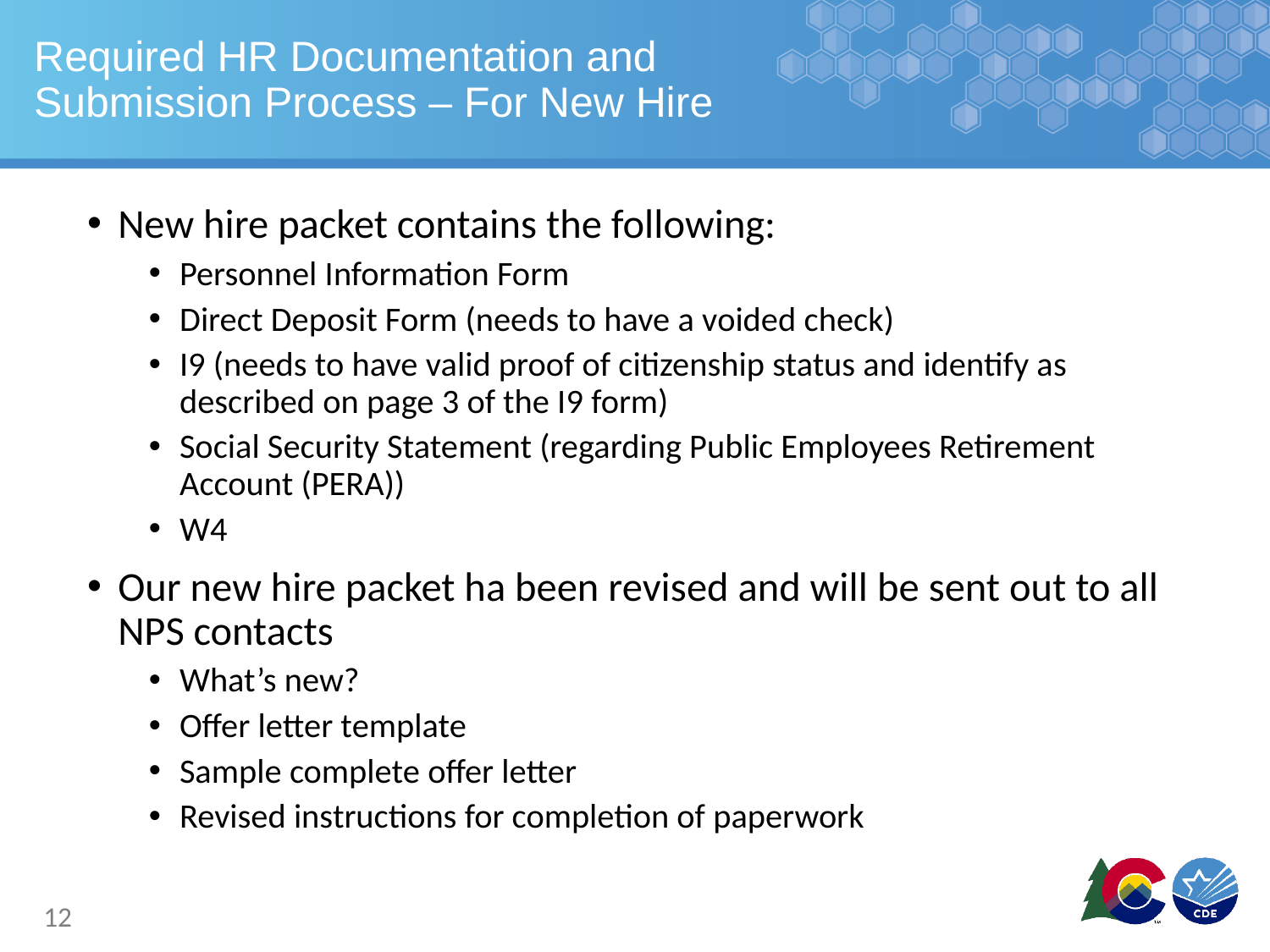

# Required HR Documentation and Submission Process – For New Hire
New hire packet contains the following:
Personnel Information Form
Direct Deposit Form (needs to have a voided check)
I9 (needs to have valid proof of citizenship status and identify as described on page 3 of the I9 form)
Social Security Statement (regarding Public Employees Retirement Account (PERA))
W4
Our new hire packet ha been revised and will be sent out to all NPS contacts
What’s new?
Offer letter template
Sample complete offer letter
Revised instructions for completion of paperwork
12